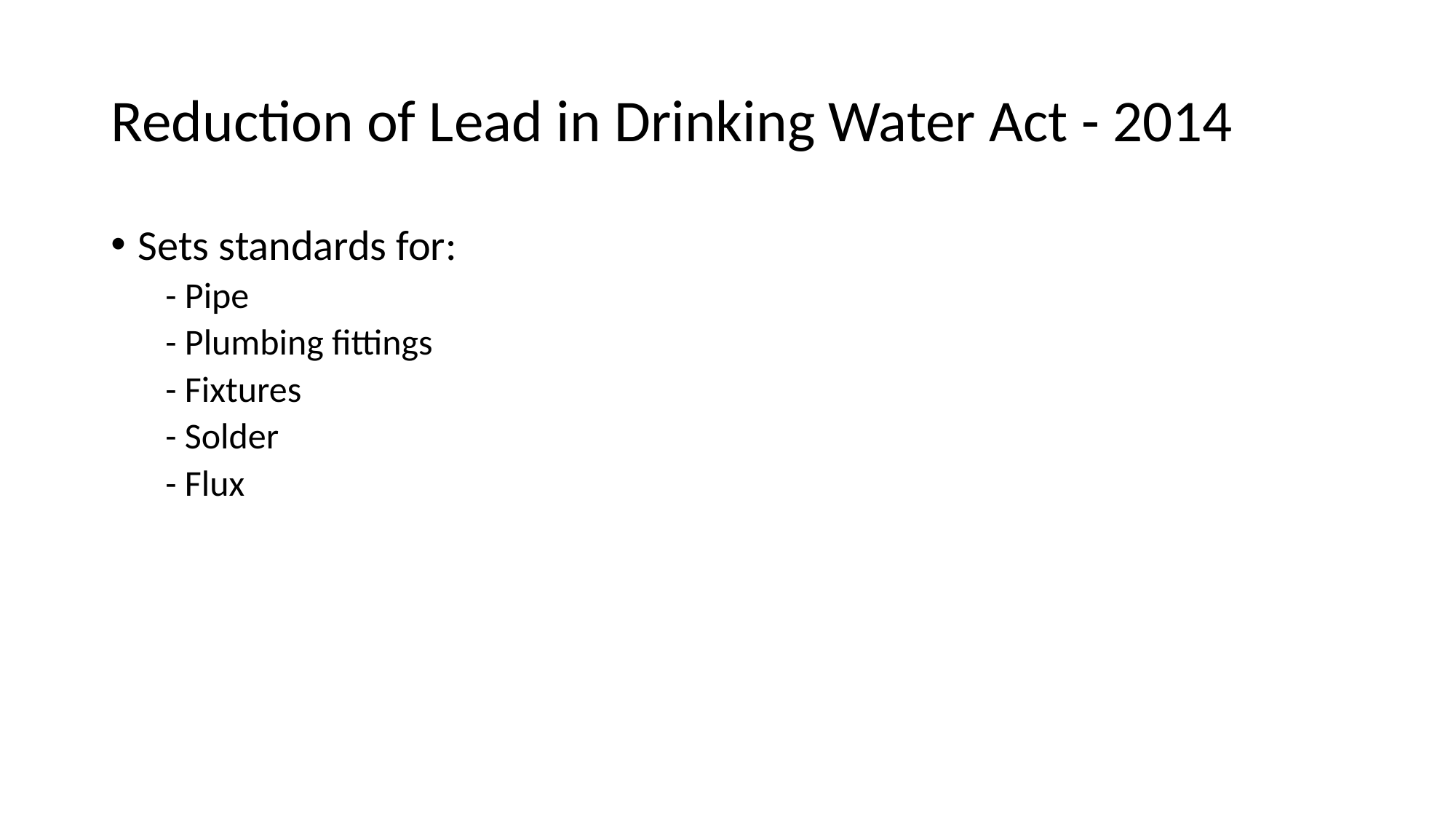

# Reduction of Lead in Drinking Water Act - 2014
Sets standards for:
- Pipe
- Plumbing fittings
- Fixtures
- Solder
- Flux